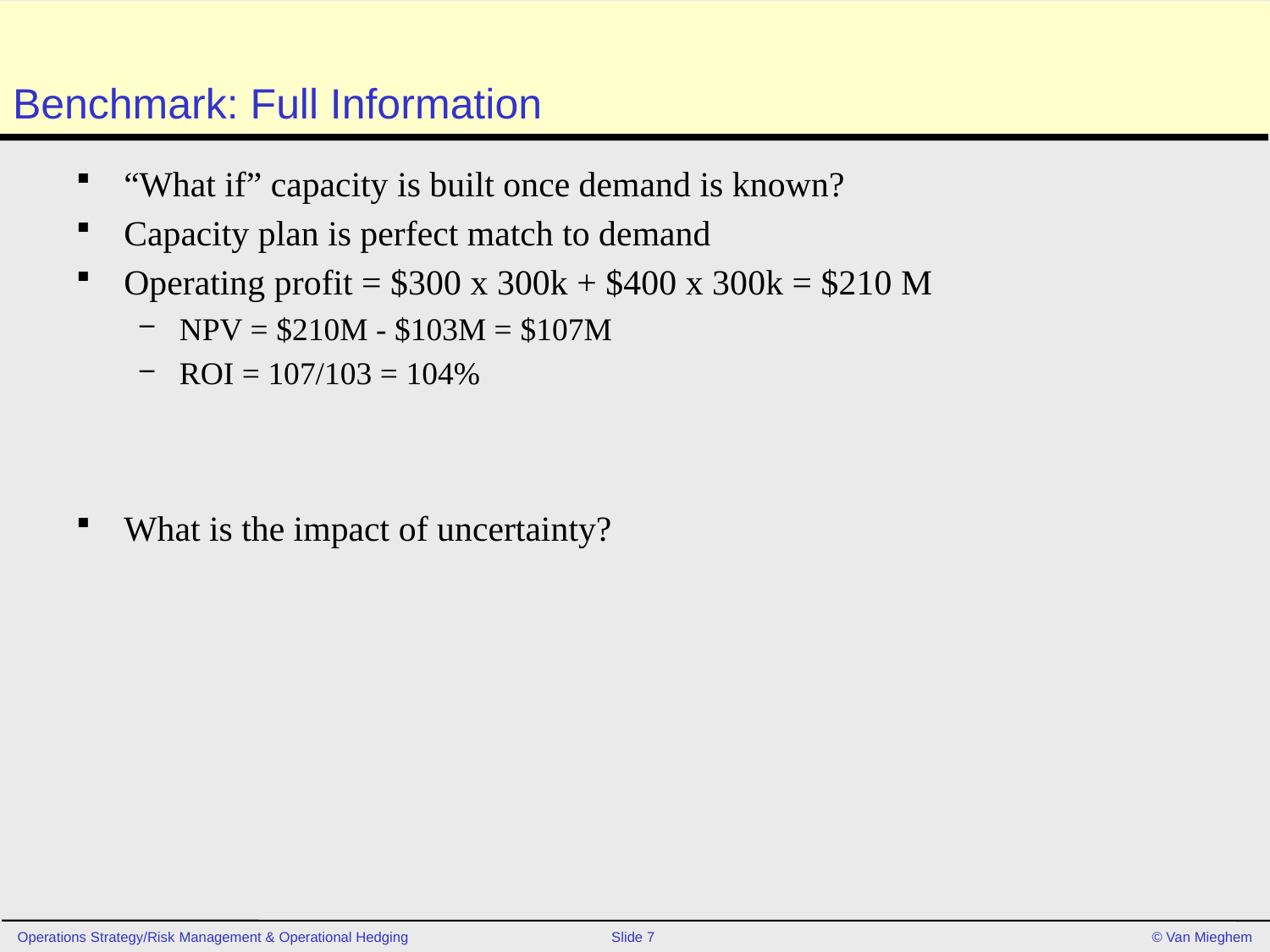

# Benchmark: Full Information
“What if” capacity is built once demand is known?
Capacity plan is perfect match to demand
Operating profit = $300 x 300k + $400 x 300k = $210 M
NPV = $210M - $103M = $107M
ROI = 107/103 = 104%

What is the impact of uncertainty?